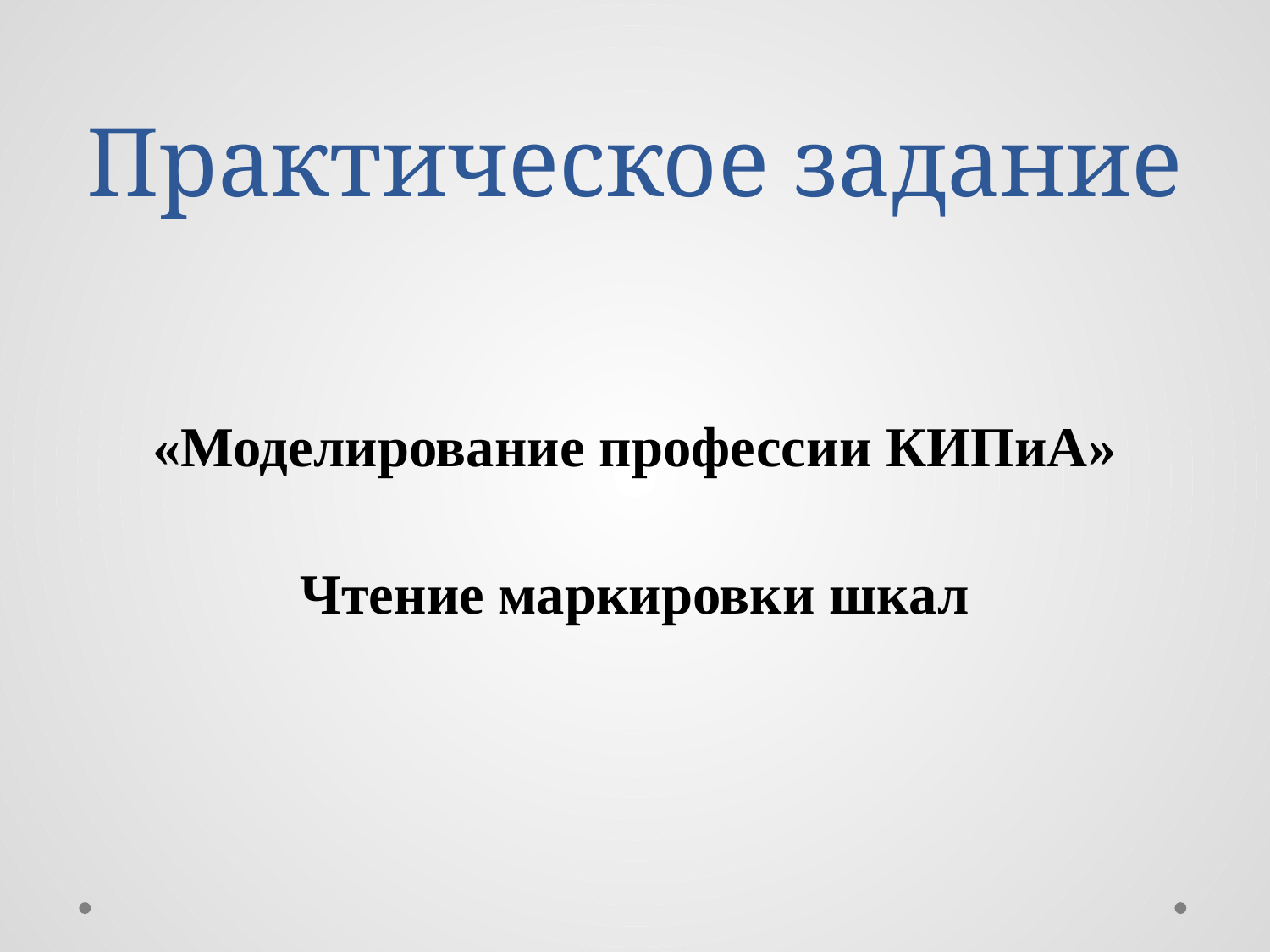

# Практическое задание
«Моделирование профессии КИПиА»
Чтение маркировки шкал